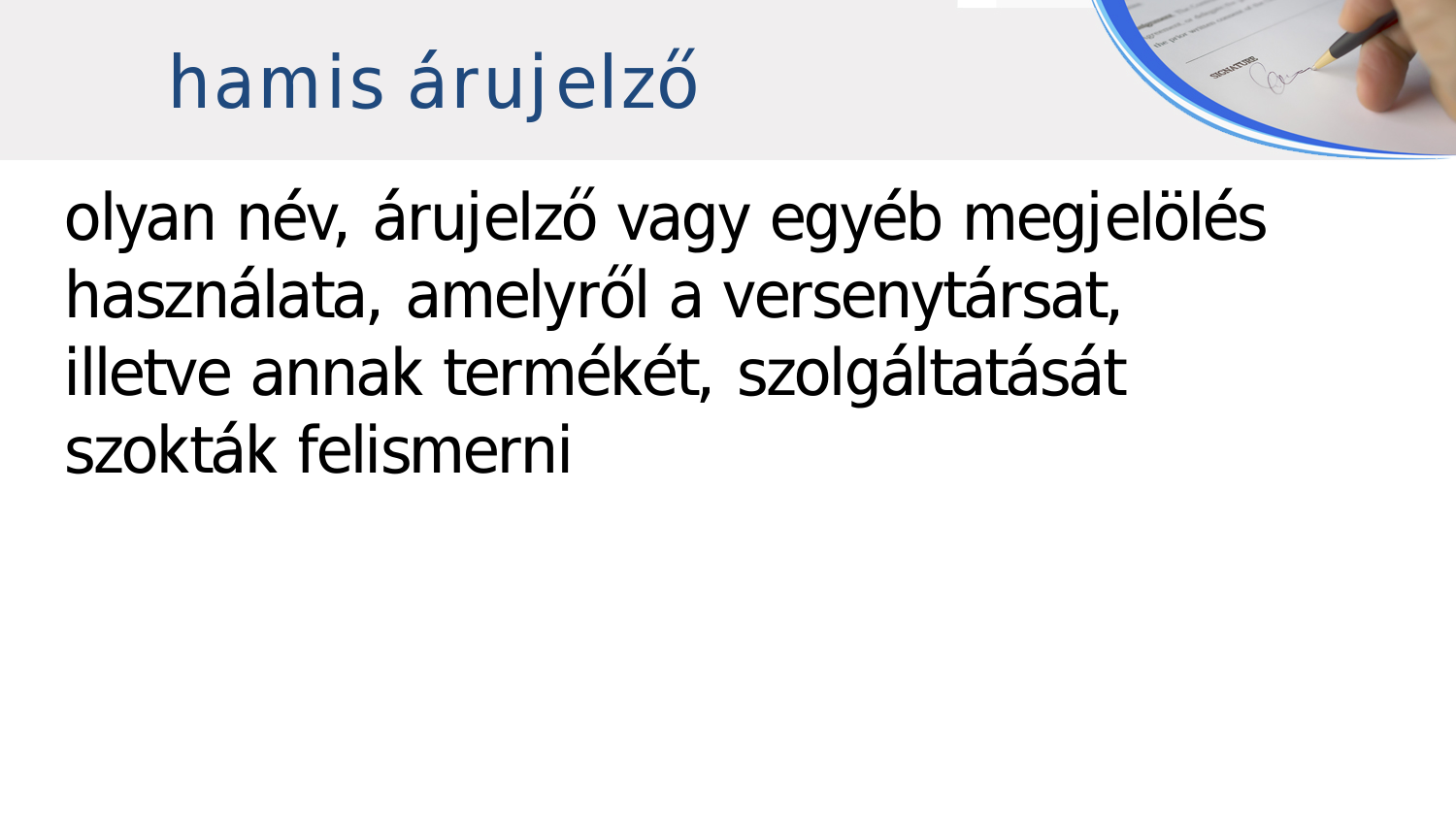

hamis árujelző
olyan név, árujelző vagy egyéb megjelölés használata, amelyről a versenytársat, illetve annak termékét, szolgáltatását szokták felismerni